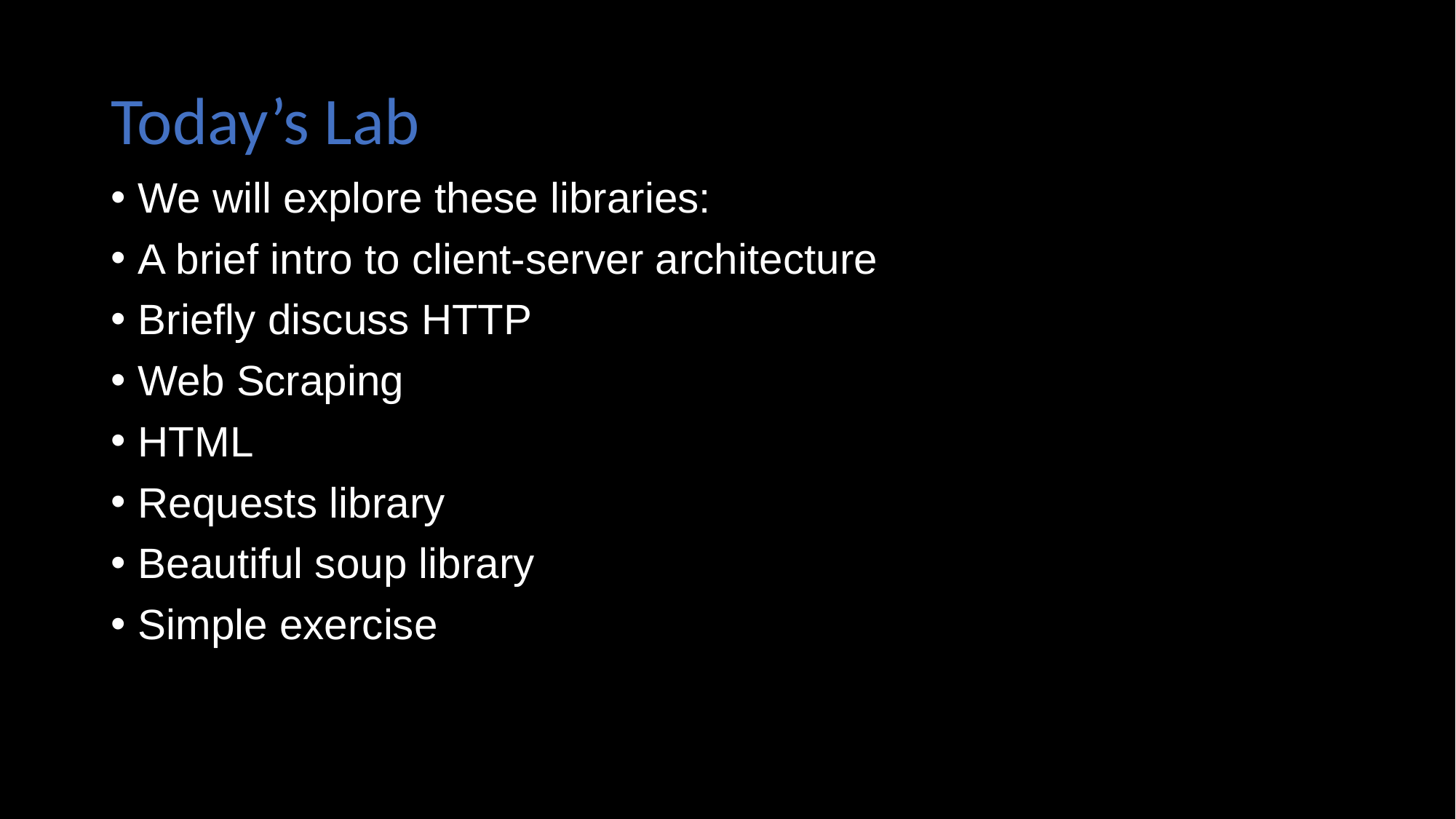

# Today’s Lab
We will explore these libraries:
A brief intro to client-server architecture
Briefly discuss HTTP
Web Scraping
HTML
Requests library
Beautiful soup library
Simple exercise